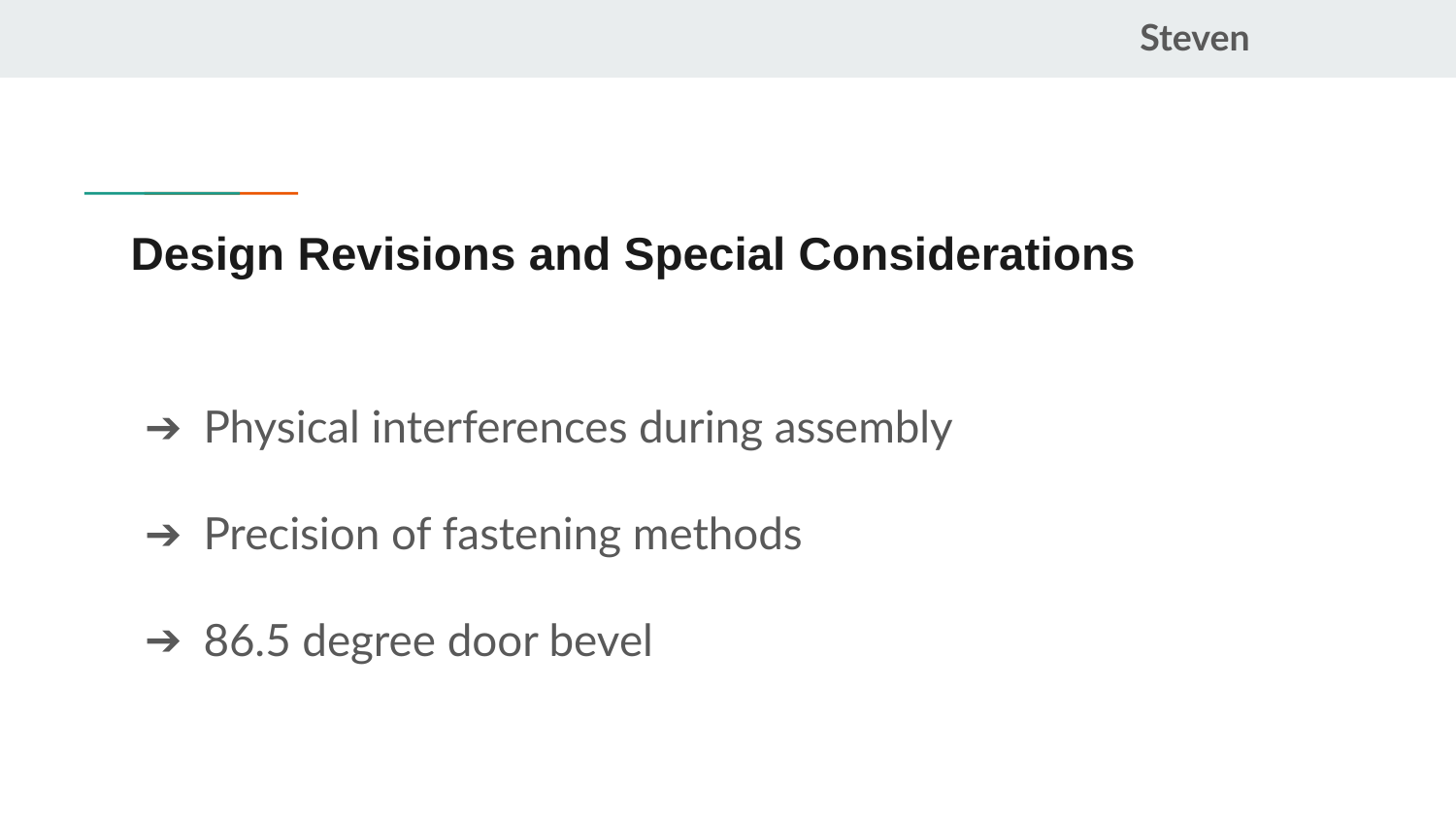

Steven
# Design Revisions and Special Considerations
Physical interferences during assembly
Precision of fastening methods
86.5 degree door bevel